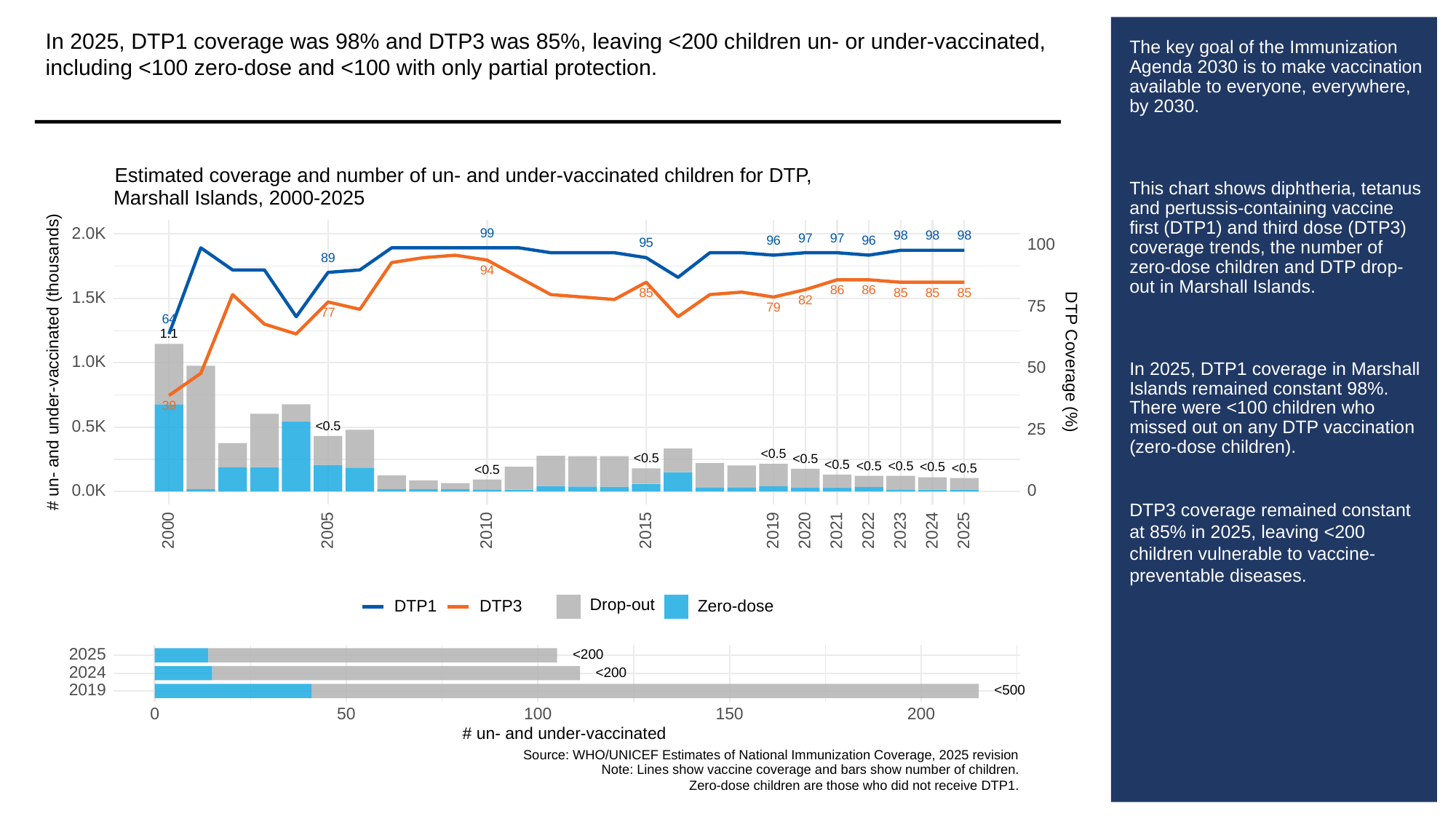

In 2025, DTP1 coverage was 98% and DTP3 was 85%, leaving <200 children un- or under-vaccinated, including <100 zero-dose and <100 with only partial protection.
# The key goal of the Immunization Agenda 2030 is to make vaccination available to everyone, everywhere, by 2030.

This chart shows diphtheria, tetanus and pertussis-containing vaccine first (DTP1) and third dose (DTP3) coverage trends, the number of zero-dose children and DTP drop-out in Marshall Islands.

In 2025, DTP1 coverage in Marshall Islands remained constant 98%. There were <100 children who missed out on any DTP vaccination (zero-dose children).

DTP3 coverage remained constant at 85% in 2025, leaving <200 children vulnerable to vaccine-preventable diseases.

Estimated coverage and number of un- and under-vaccinated children for DTP,
Marshall Islands, 2000-2025

2.0K
99
98
98
98

97
97
96
96
95
100

89

94
86
86
85
85
85
85
1.5K
82

75
79
77
64
1.1

# un- and under-vaccinated (thousands)
DTP Coverage (%)
1.0K
50

39

0.5K

<0.5
25

<0.5
<0.5
<0.5

<0.5
<0.5
<0.5

<0.5

<0.5

<0.5

0.0K
0

2023
2000
2005
2010
2015
2019
2020
2021
2022
2024
2025

Drop-out
DTP3
Zero-dose
DTP1

2025
<200

2024
<200

2019
<500

0
50
100
150
200
# un- and under-vaccinated
Source: WHO/UNICEF Estimates of National Immunization Coverage, 2025 revision
Note: Lines show vaccine coverage and bars show number of children.
Zero-dose children are those who did not receive DTP1.